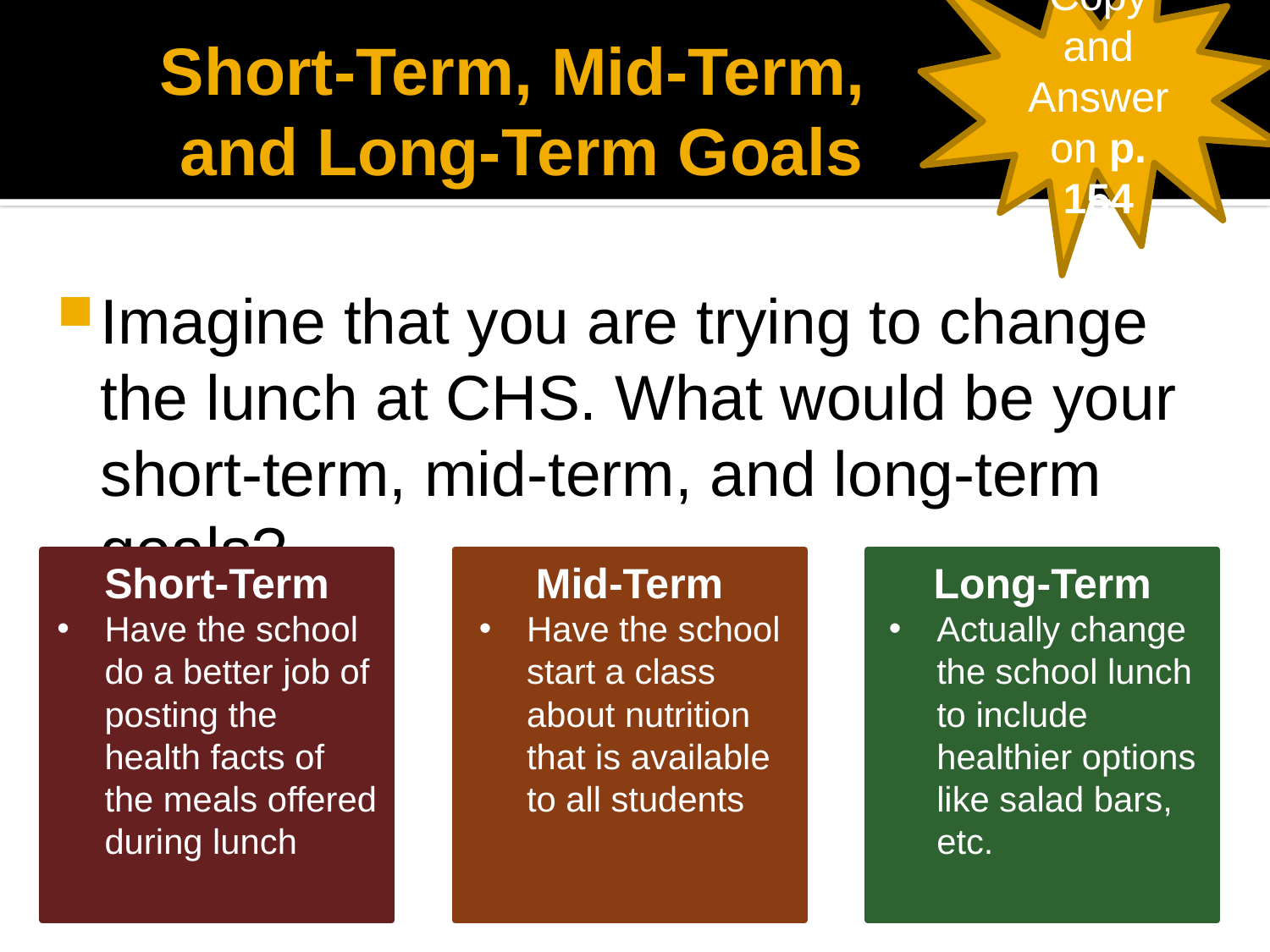

Copy and Answer on p. 154
# Short-Term, Mid-Term, and Long-Term Goals
Imagine that you are trying to change the lunch at CHS. What would be your short-term, mid-term, and long-term goals?
Short-Term
Have the school do a better job of posting the health facts of the meals offered during lunch
Mid-Term
Have the school start a class about nutrition that is available to all students
Long-Term
Actually change the school lunch to include healthier options like salad bars, etc.